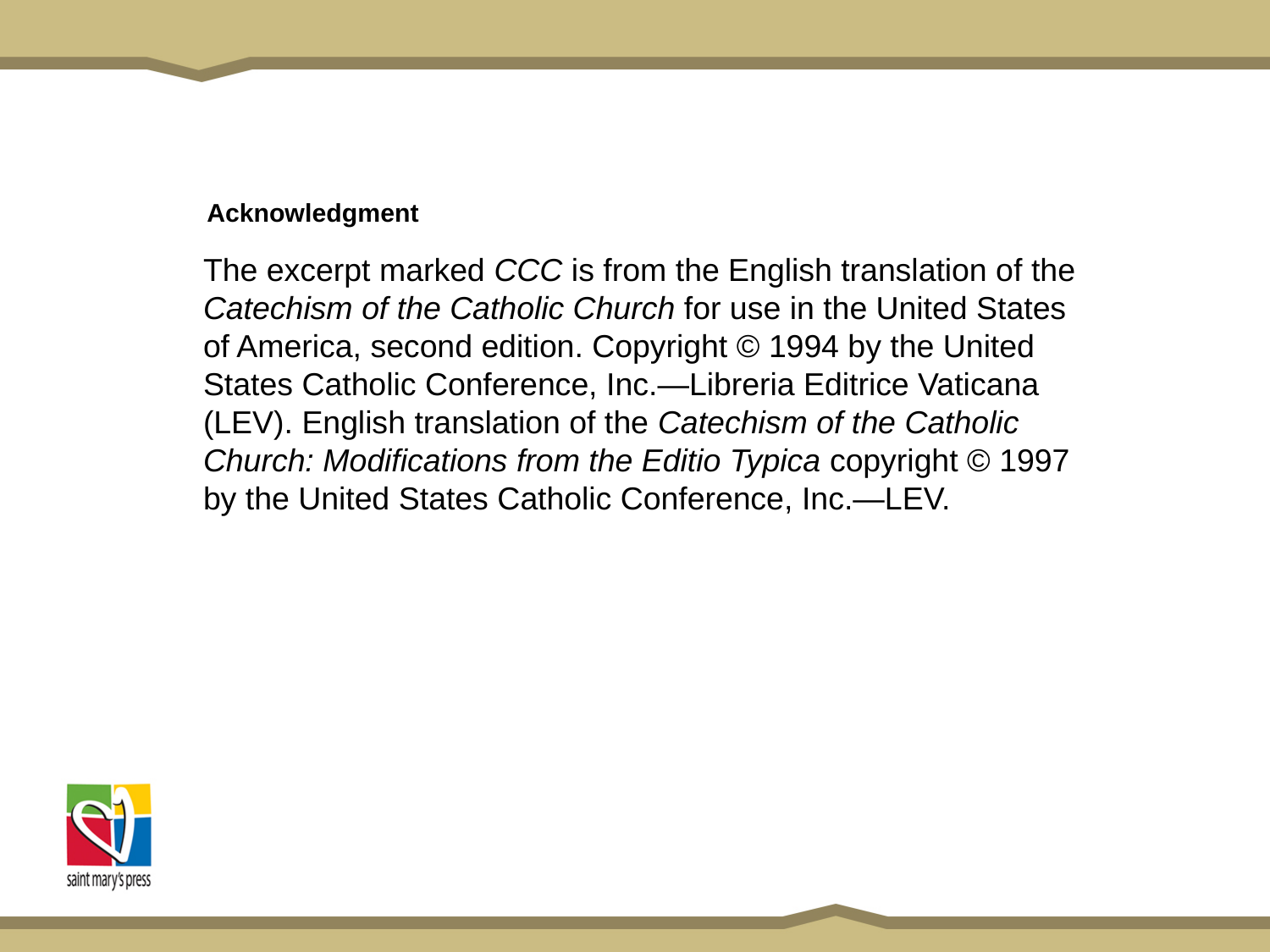

# Acknowledgment
The excerpt marked CCC is from the English translation of the Catechism of the Catholic Church for use in the United States of America, second edition. Copyright © 1994 by the United States Catholic Conference, Inc.—Libreria Editrice Vaticana (LEV). English translation of the Catechism of the Catholic Church: Modifications from the Editio Typica copyright © 1997 by the United States Catholic Conference, Inc.—LEV.